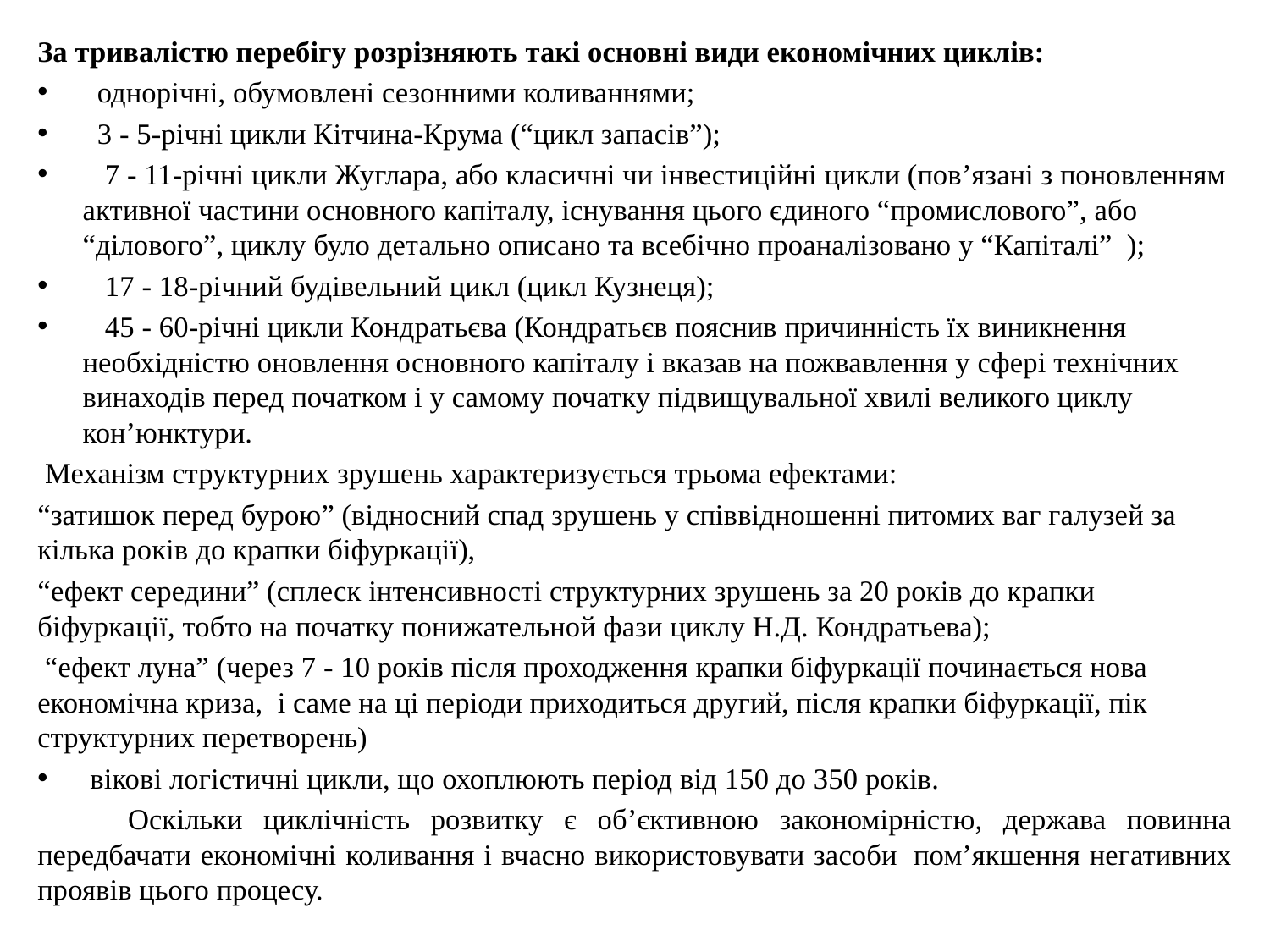

За тривалістю перебігу розрізняють такі основні види економічних циклів:
  однорічні, обумовлені сезонними коливаннями;
  3 - 5-річні цикли Кітчина-Крума (“цикл запасів”);
   7 - 11-річні цикли Жуглара, або класичні чи інвестиційні цикли (пов’язані з поновленням активної частини основного капіталу, існування цього єдиного “промислового”, або “ділового”, циклу було детально описано та всебічно проаналізовано у “Капіталі”  );
   17 - 18-річний будівельний цикл (цикл Кузнеця);
   45 - 60-річні цикли Кондратьєва (Кондратьєв пояснив причинність їх виникнення необхідністю оновлення основного капіталу і вказав на пожвавлення у сфері технічних винаходів перед початком і у самому початку підвищувальної хвилі великого циклу кон’юнктури.
 Механізм структурних зрушень характеризується трьома ефектами:
“затишок перед бурою” (відносний спад зрушень у співвідношенні питомих ваг галузей за кілька років до крапки біфуркації),
“ефект середини” (сплеск інтенсивності структурних зрушень за 20 років до крапки біфуркації, тобто на початку понижательной фази циклу Н.Д. Кондратьева);
 “ефект луна” (через 7 - 10 років після проходження крапки біфуркації починається нова економічна криза,  і саме на ці періоди приходиться другий, після крапки біфуркації, пік структурних перетворень)
 вікові логістичні цикли, що охоплюють період від 150 до 350 років.
 Оскільки циклічність розвитку є об’єктивною закономірністю, держава повинна передбачати економічні коливання і вчасно використовувати засоби  пом’якшення негативних проявів цього процесу.